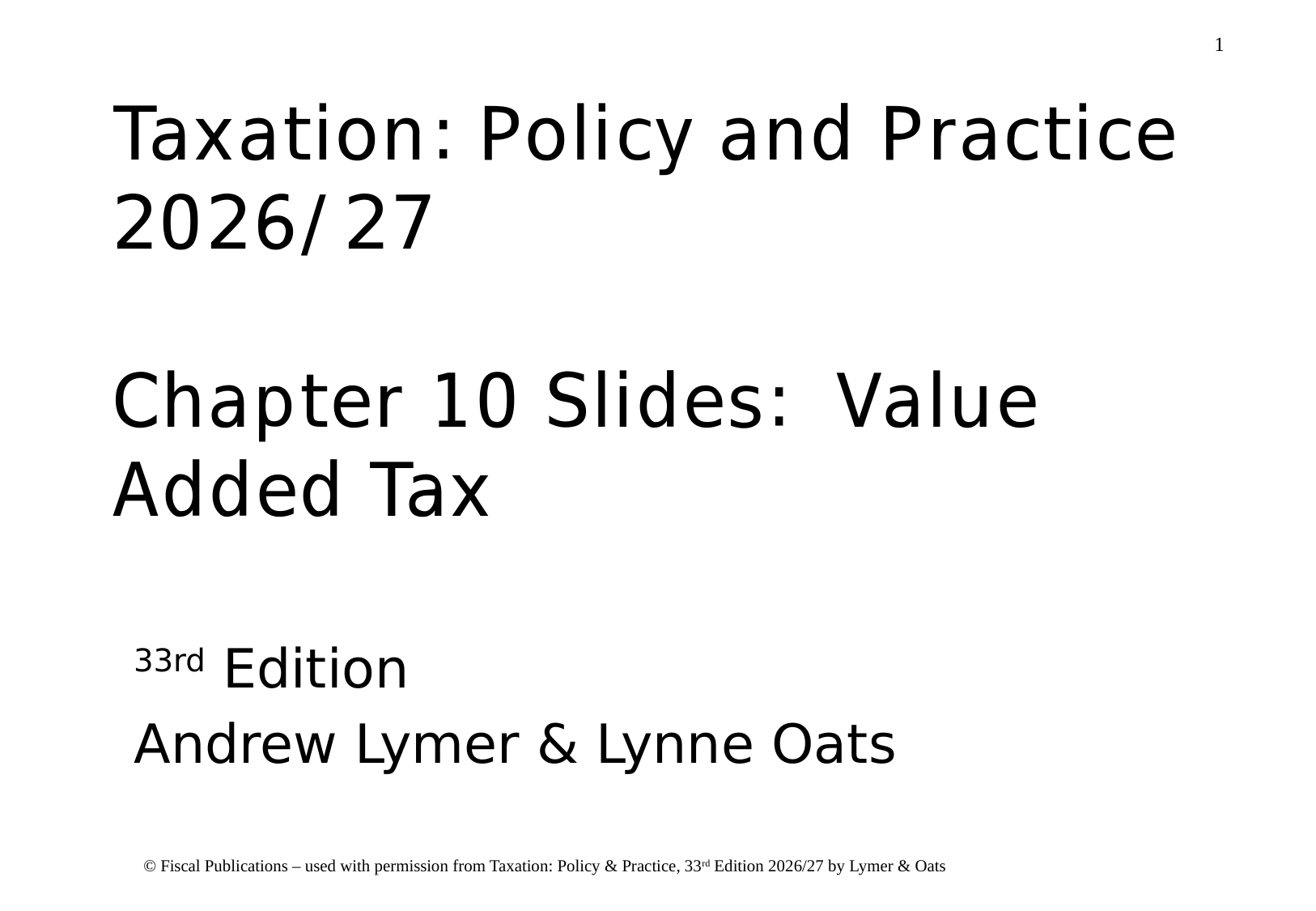

# Taxation: Policy and Practice 2026/27 Chapter 10 Slides:  Value Added Tax
33rd Edition
Andrew Lymer & Lynne Oats